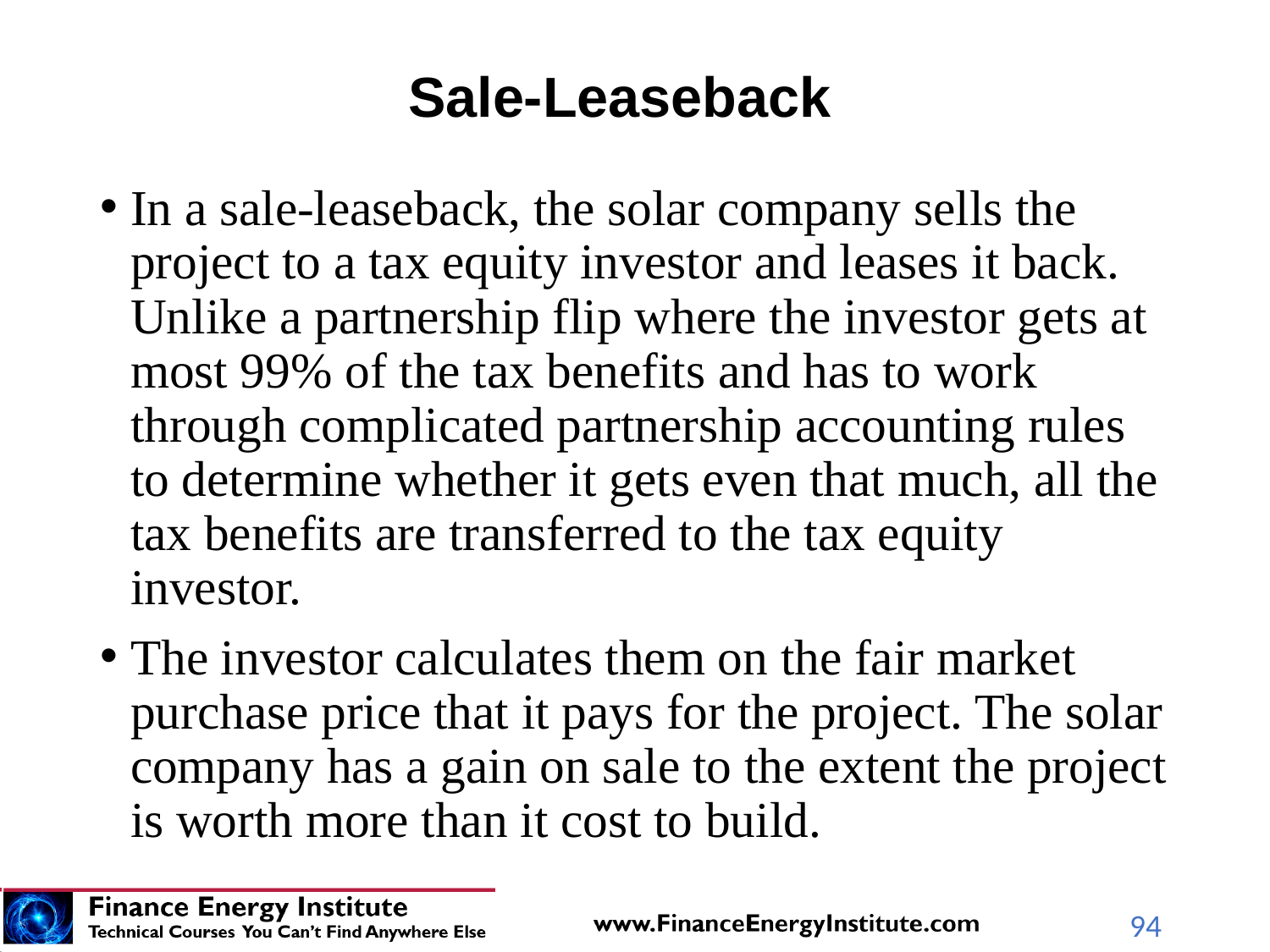

# Sale-Leaseback
In a sale-leaseback, the solar company sells the project to a tax equity investor and leases it back. Unlike a partnership flip where the investor gets at most 99% of the tax benefits and has to work through complicated partnership accounting rules to determine whether it gets even that much, all the tax benefits are transferred to the tax equity investor.
The investor calculates them on the fair market purchase price that it pays for the project. The solar company has a gain on sale to the extent the project is worth more than it cost to build.
94